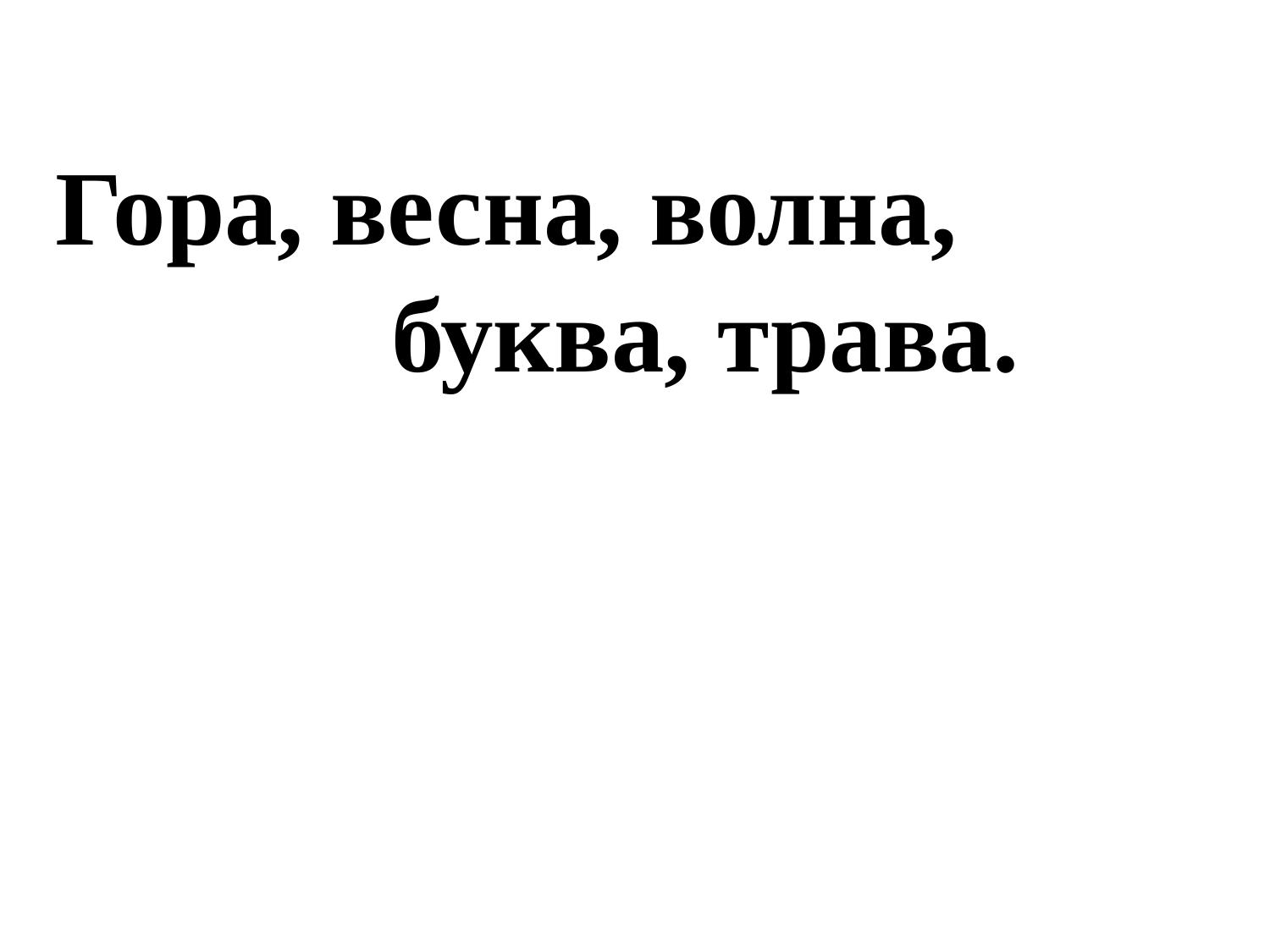

# Гора, весна, волна, багаж, буква, трава.